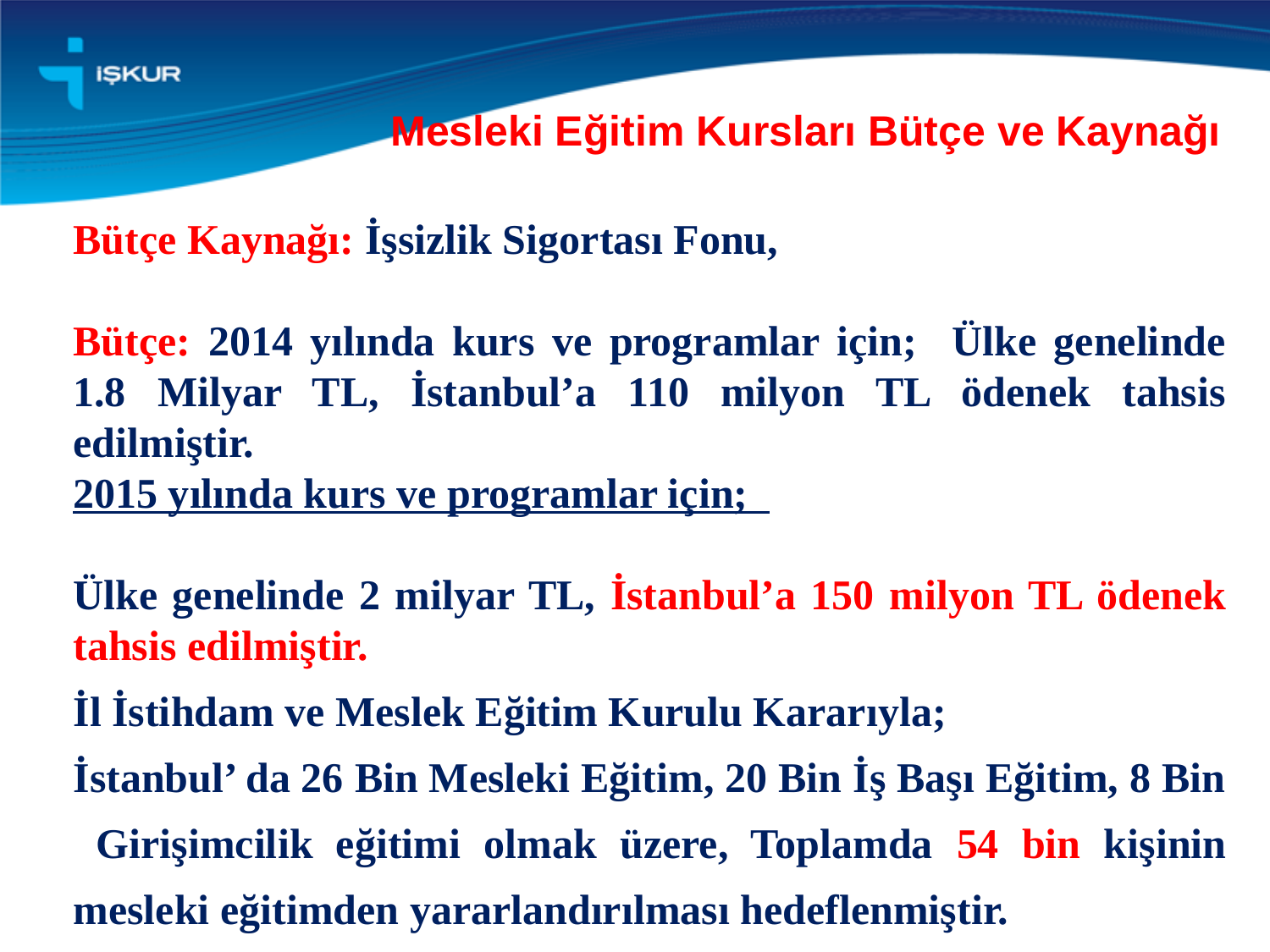

Mesleki Eğitim Kursları Bütçe ve Kaynağı
Bütçe Kaynağı: İşsizlik Sigortası Fonu,

Bütçe: 2014 yılında kurs ve programlar için;  Ülke genelinde 1.8 Milyar TL, İstanbul’a 110 milyon TL ödenek tahsis edilmiştir.
2015 yılında kurs ve programlar için;

Ülke genelinde 2 milyar TL, İstanbul’a 150 milyon TL ödenek tahsis edilmiştir.
İl İstihdam ve Meslek Eğitim Kurulu Kararıyla;
İstanbul’ da 26 Bin Mesleki Eğitim, 20 Bin İş Başı Eğitim, 8 Bin  Girişimcilik eğitimi olmak üzere, Toplamda 54 bin kişinin mesleki eğitimden yararlandırılması hedeflenmiştir.